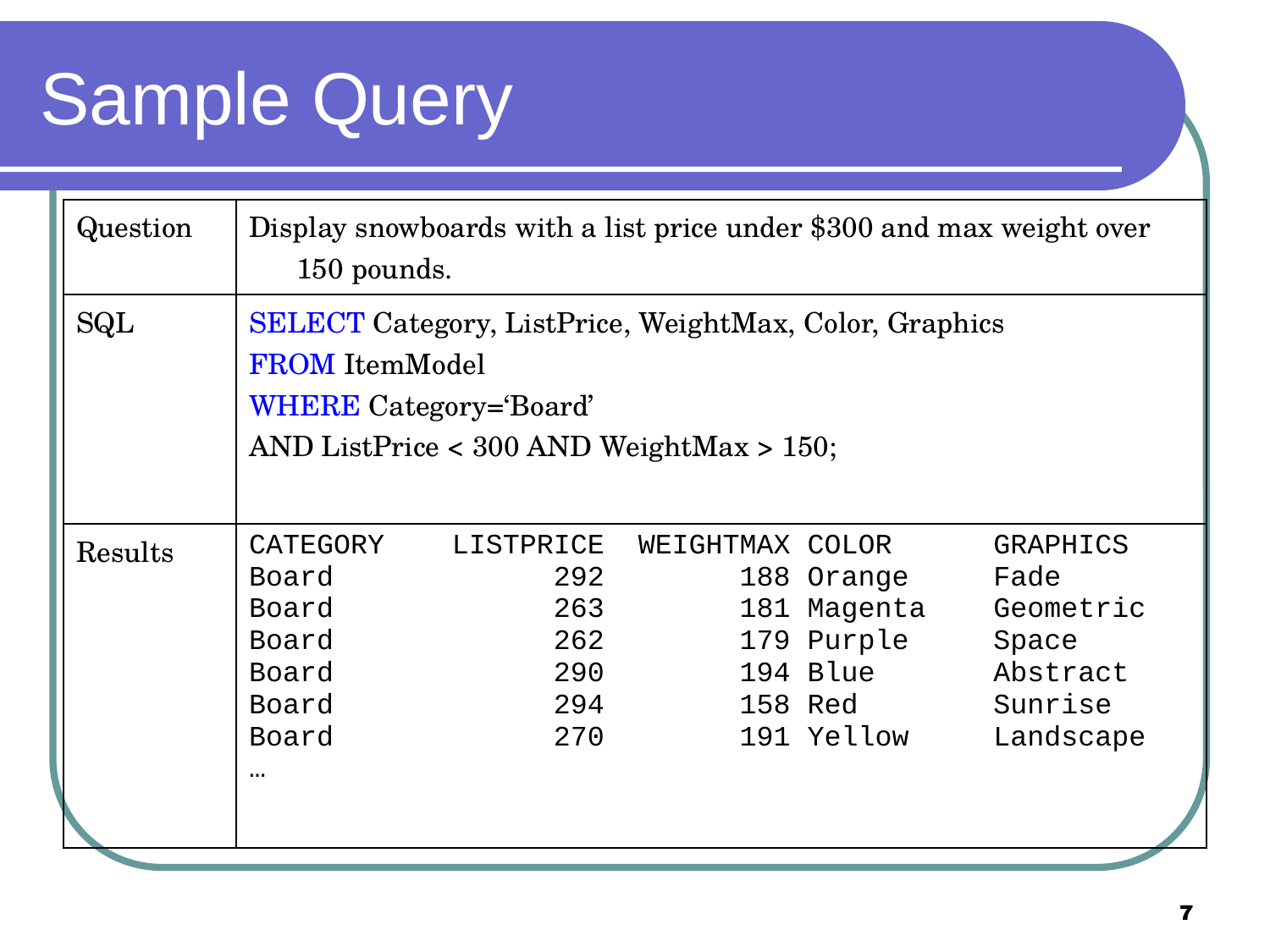

# Sample Query
| Question | Display snowboards with a list price under $300 and max weight over 150 pounds. |
| --- | --- |
| SQL | SELECT Category, ListPrice, WeightMax, Color, Graphics FROM ItemModel WHERE Category=‘Board’ AND ListPrice < 300 AND WeightMax > 150; |
| Results | CATEGORY LISTPRICE WEIGHTMAX COLOR GRAPHICS Board 292 188 Orange Fade Board 263 181 Magenta Geometric Board 262 179 Purple Space Board 290 194 Blue Abstract Board 294 158 Red Sunrise Board 270 191 Yellow Landscape … |
7